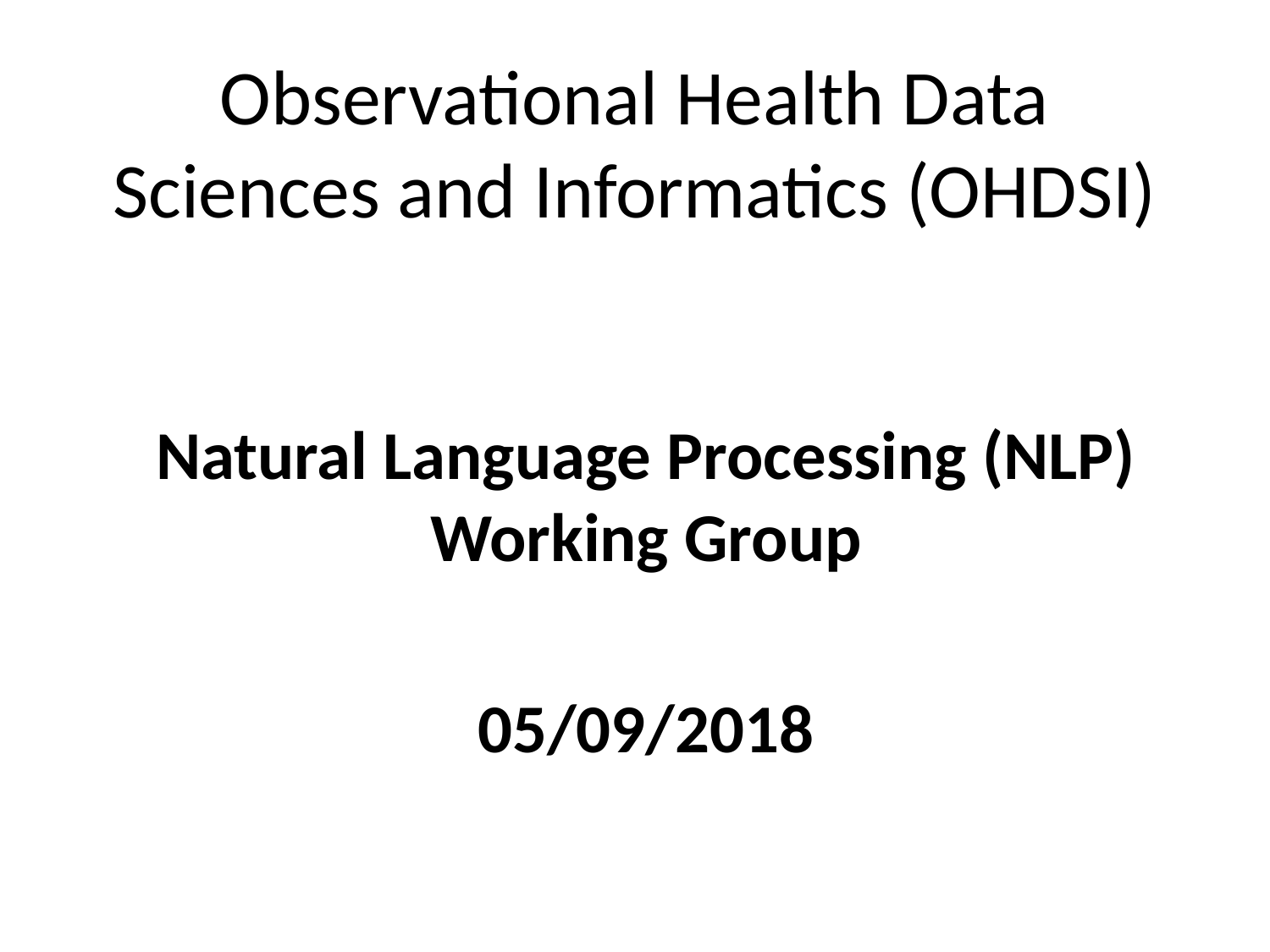

# Observational Health Data Sciences and Informatics (OHDSI)
Natural Language Processing (NLP) Working Group

05/09/2018